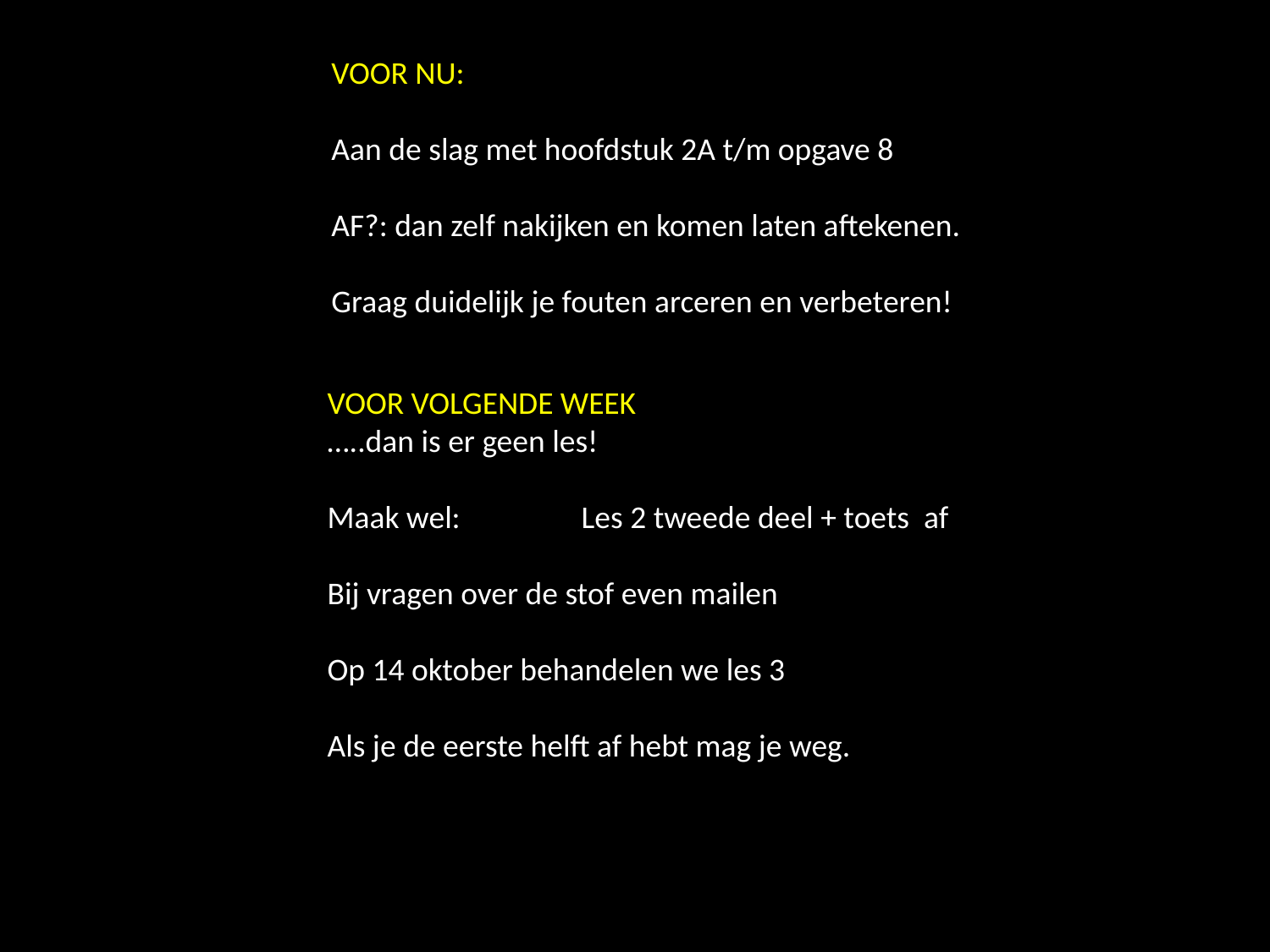

VOOR NU:

Aan de slag met hoofdstuk 2A t/m opgave 8

AF?: dan zelf nakijken en komen laten aftekenen.

Graag duidelijk je fouten arceren en verbeteren!
VOOR VOLGENDE WEEK
…..dan is er geen les!

Maak wel: 	Les 2 tweede deel + toets  af

Bij vragen over de stof even mailen

Op 14 oktober behandelen we les 3

Als je de eerste helft af hebt mag je weg.